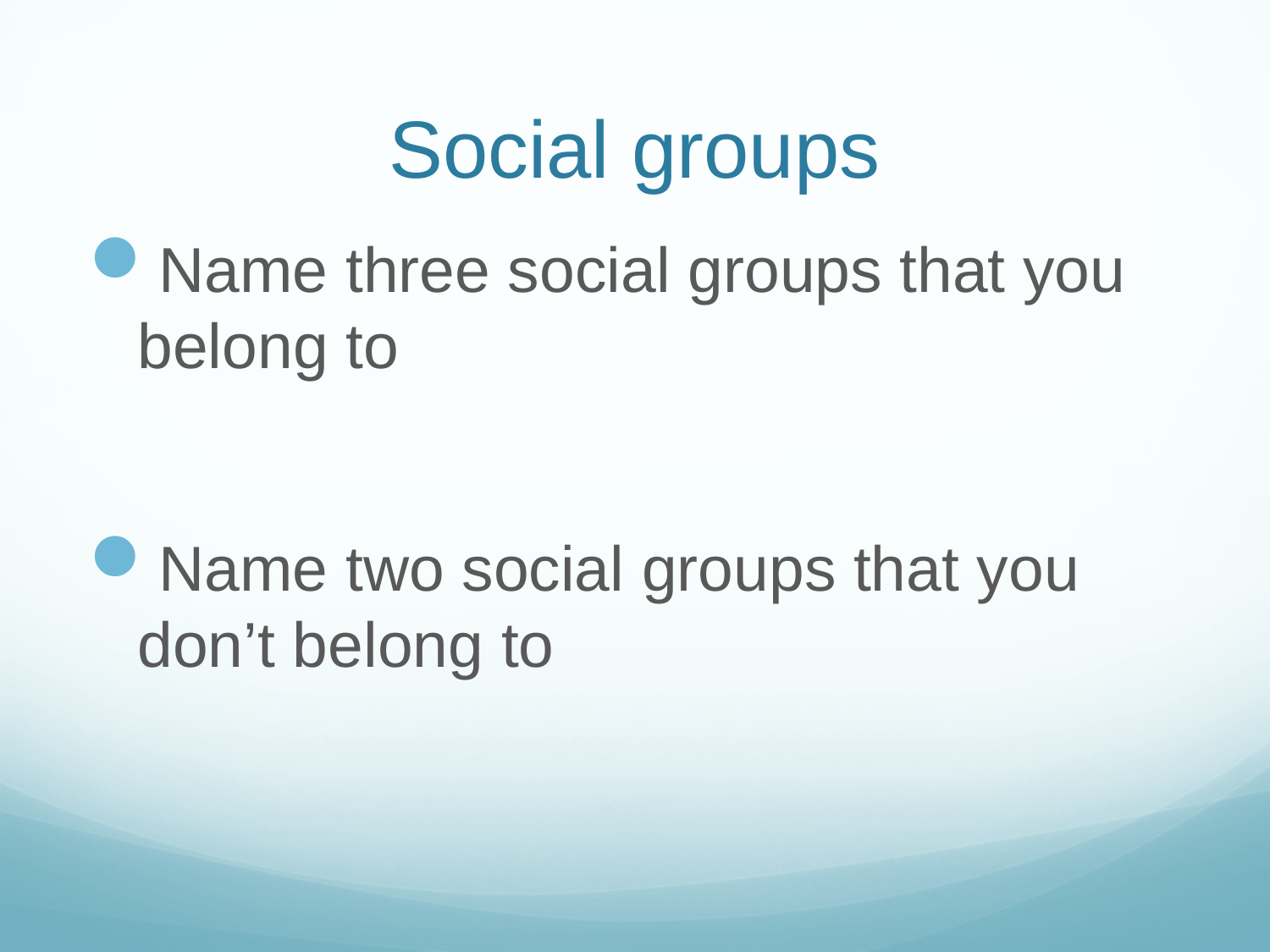

# Social groups
Name three social groups that you belong to

Name two social groups that you don’t belong to